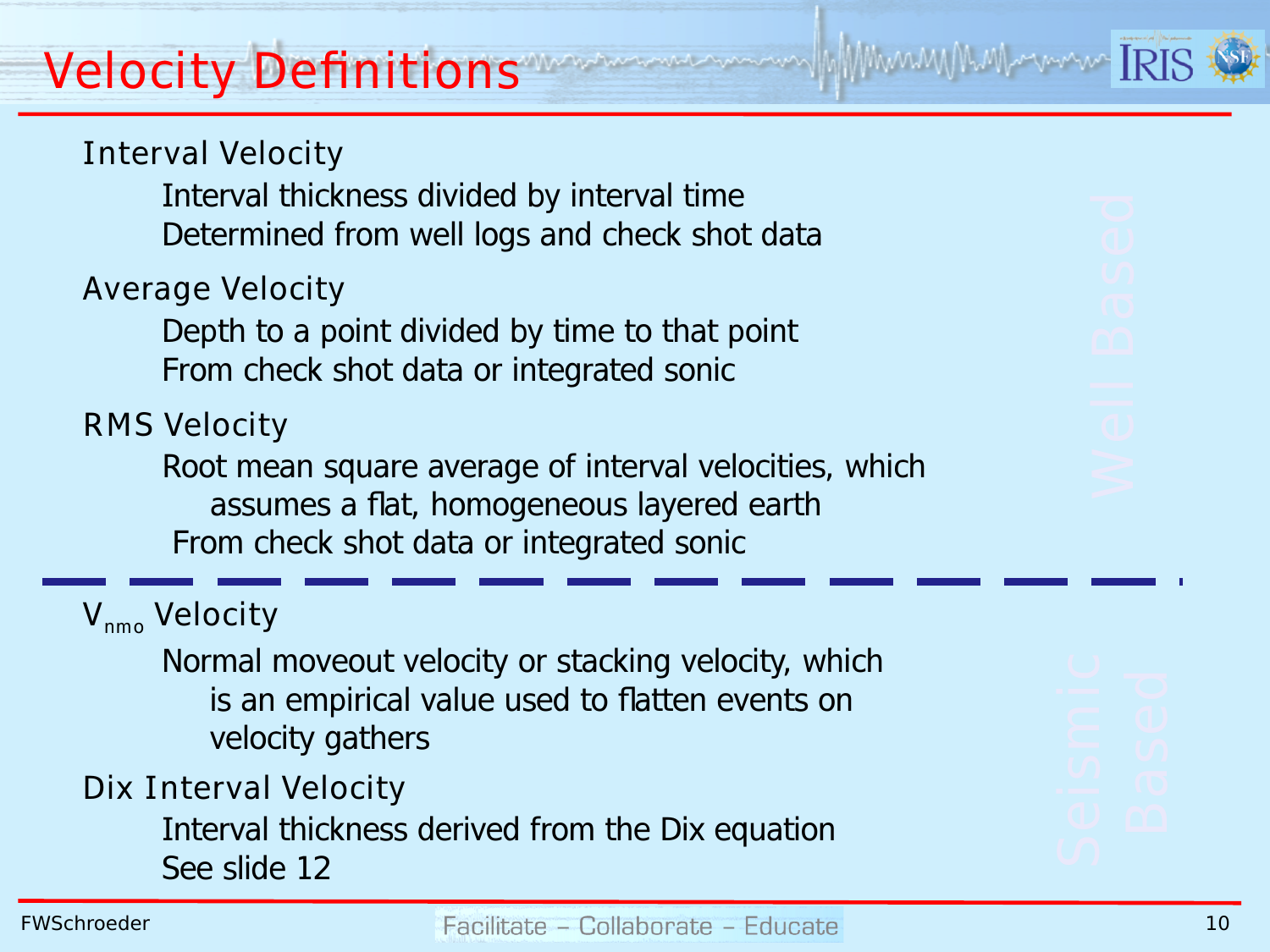

# Velocity Definitions
Interval Velocity
	Interval thickness divided by interval time
	Determined from well logs and check shot data
Average Velocity
	Depth to a point divided by time to that point
	From check shot data or integrated sonic
Well Based
RMS Velocity
	Root mean square average of interval velocities, which
		assumes a flat, homogeneous layered earth
	 From check shot data or integrated sonic
Vnmo Velocity
	Normal moveout velocity or stacking velocity, which
		is an empirical value used to flatten events on
		velocity gathers
Seismic
Based
Dix Interval Velocity
	Interval thickness derived from the Dix equation
	See slide 12